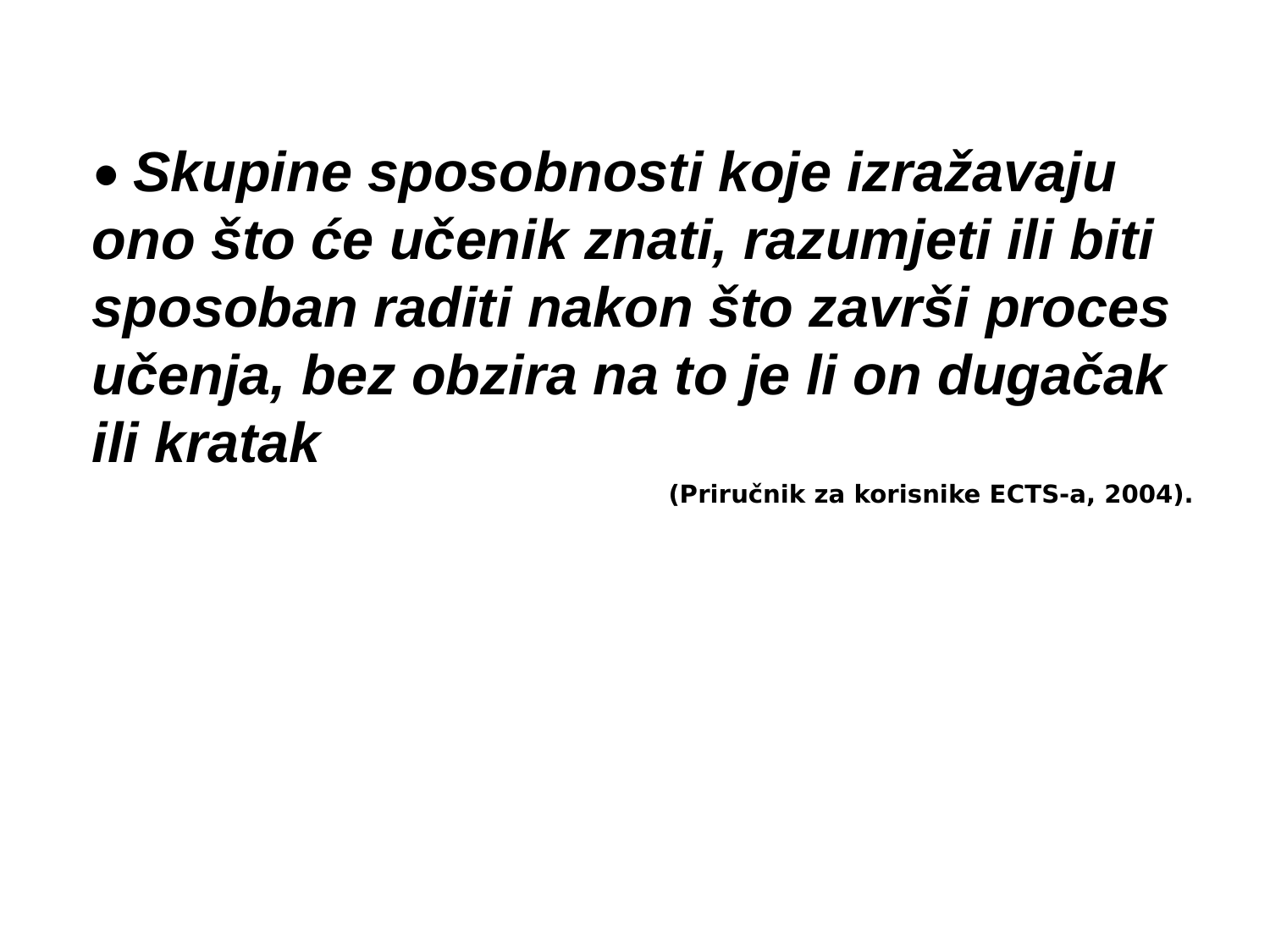

• Skupine sposobnosti koje izražavaju ono što će učenik znati, razumjeti ili biti sposoban raditi nakon što završi proces učenja, bez obzira na to je li on dugačak ili kratak
(Priručnik za korisnike ECTS-a, 2004).